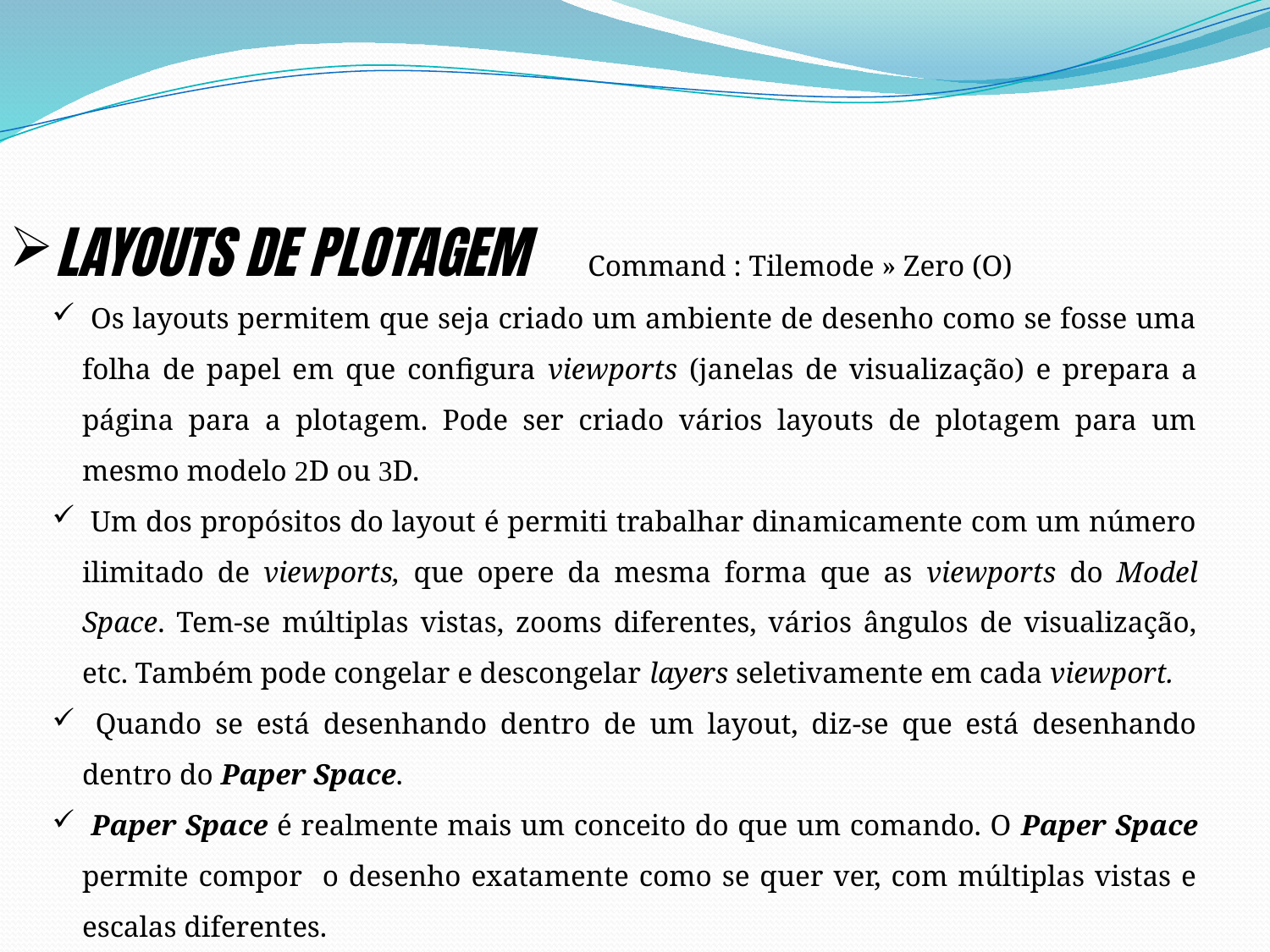

LAYOUTS DE PLOTAGEM
Command : Tilemode » Zero (O)
 Os layouts permitem que seja criado um ambiente de desenho como se fosse uma folha de papel em que configura viewports (janelas de visualização) e prepara a página para a plotagem. Pode ser criado vários layouts de plotagem para um mesmo modelo 2D ou 3D.
 Um dos propósitos do layout é permiti trabalhar dinamicamente com um número ilimitado de viewports, que opere da mesma forma que as viewports do Model Space. Tem-se múltiplas vistas, zooms diferentes, vários ângulos de visualização, etc. Também pode congelar e descongelar layers seletivamente em cada viewport.
 Quando se está desenhando dentro de um layout, diz-se que está desenhando dentro do Paper Space.
 Paper Space é realmente mais um conceito do que um comando. O Paper Space permite compor  o desenho exatamente como se quer ver, com múltiplas vistas e escalas diferentes.